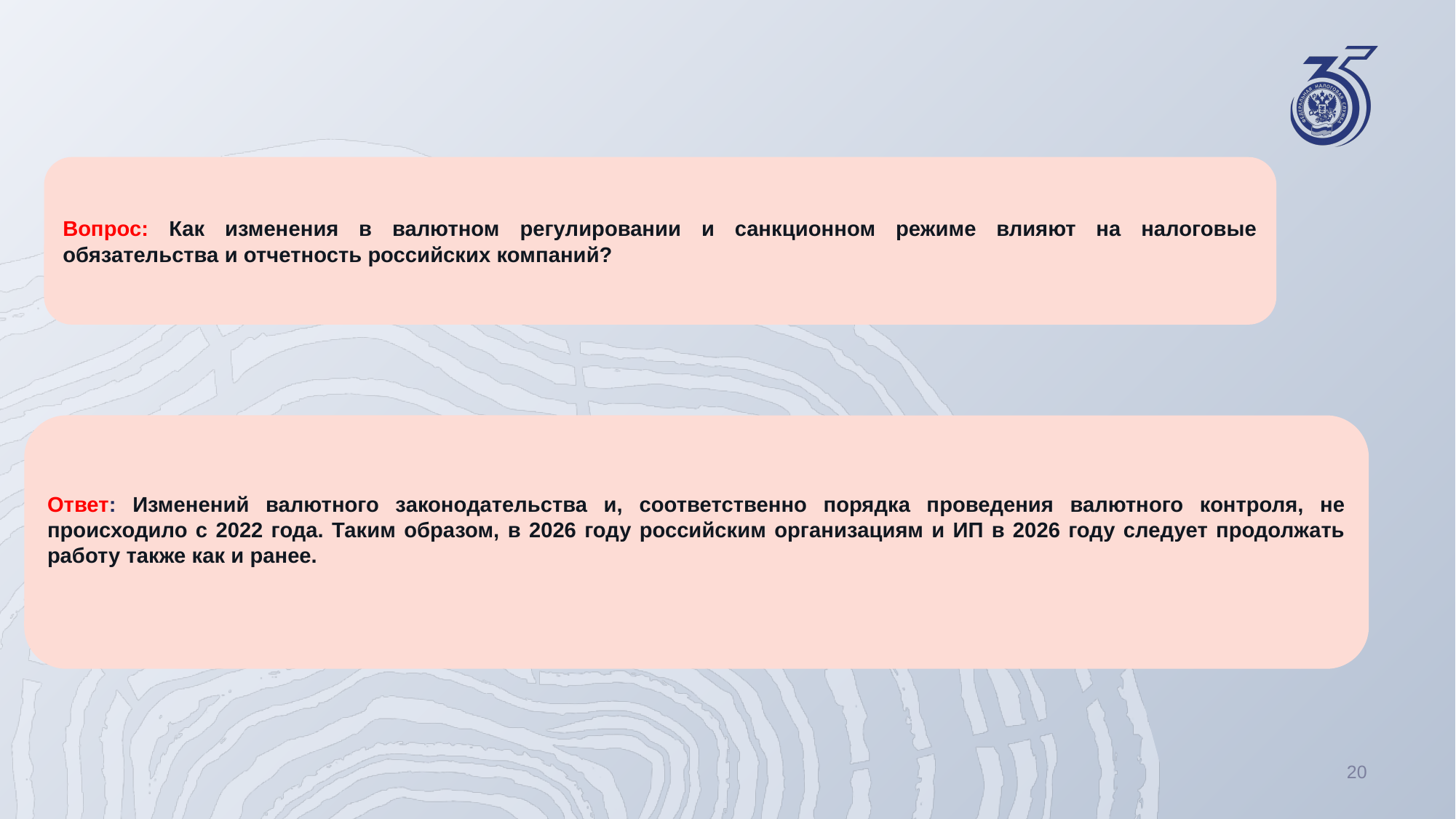

Вопрос: Как изменения в валютном регулировании и санкционном режиме влияют на налоговые обязательства и отчетность российских компаний?
Ответ: Изменений валютного законодательства и, соответственно порядка проведения валютного контроля, не происходило с 2022 года. Таким образом, в 2026 году российским организациям и ИП в 2026 году следует продолжать работу также как и ранее.

20